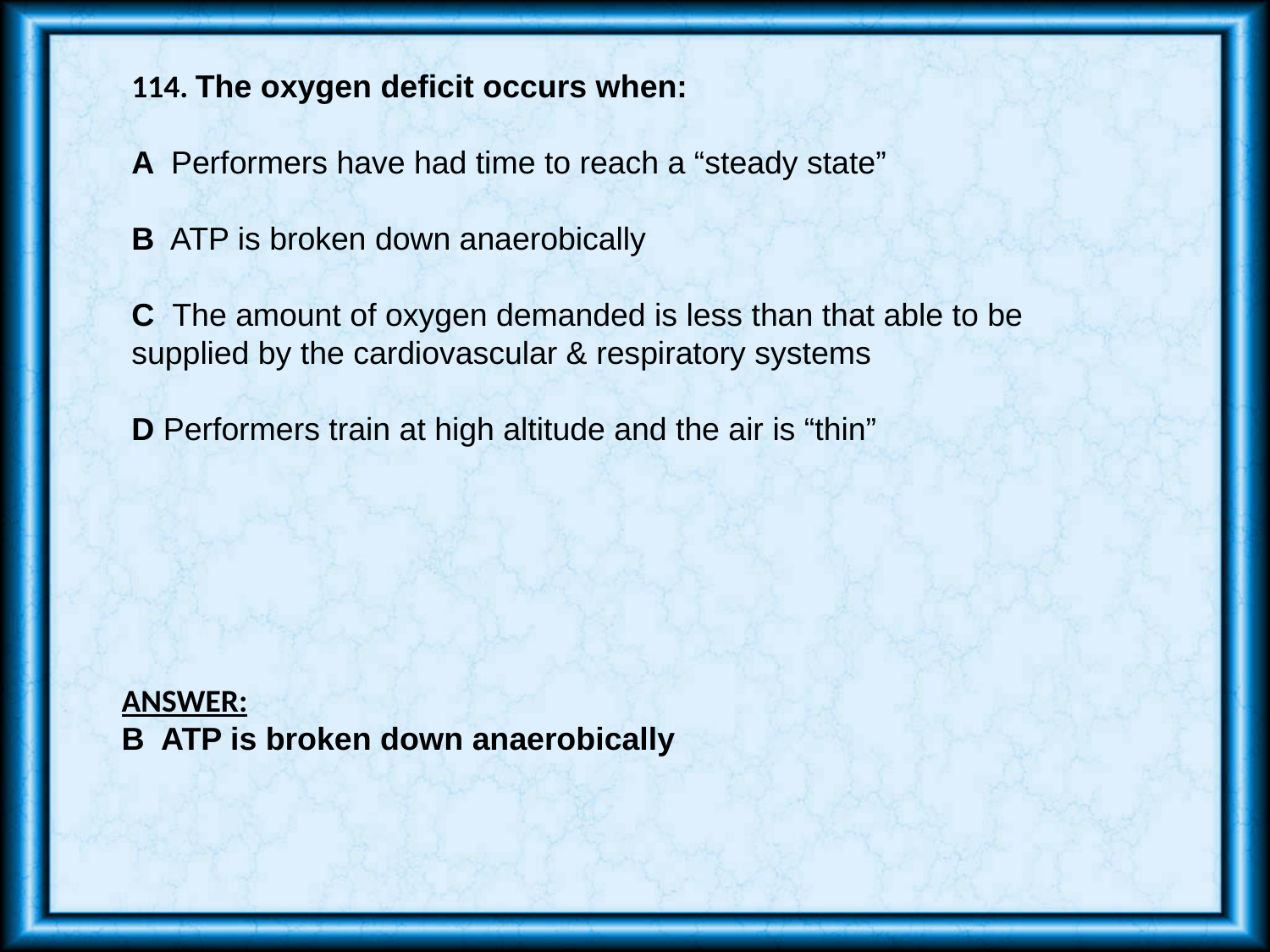

114. The oxygen deficit occurs when:

A  Performers have had time to reach a “steady state”

B  ATP is broken down anaerobically

C  The amount of oxygen demanded is less than that able to be supplied by the cardiovascular & respiratory systems

D Performers train at high altitude and the air is “thin”

ANSWER:
B  ATP is broken down anaerobically